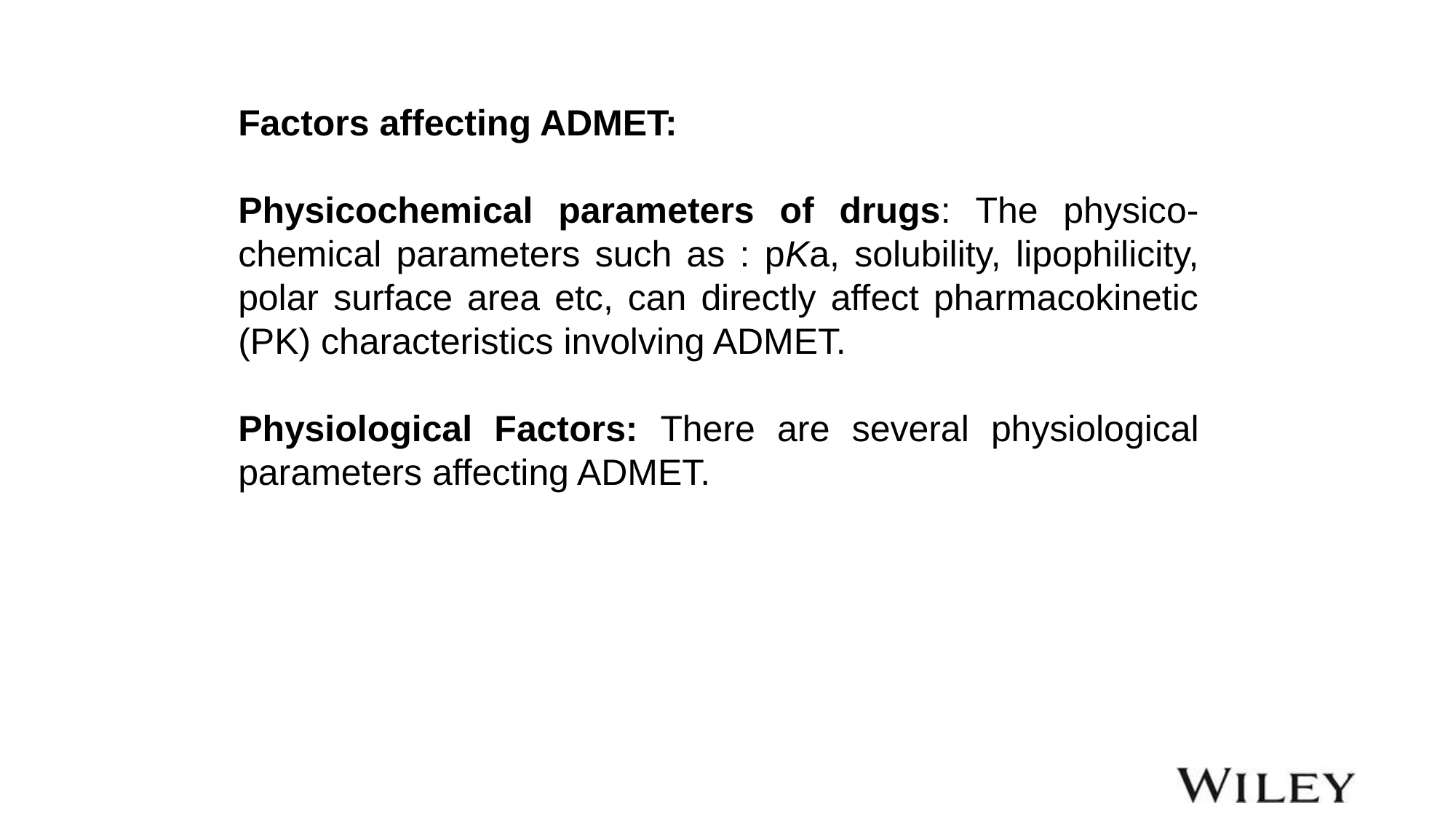

Factors affecting ADMET:

Physicochemical parameters of drugs: The physico-chemical parameters such as : pKa, solubility, lipophilicity, polar surface area etc, can directly affect pharmacokinetic (PK) characteristics involving ADMET.

Physiological Factors: There are several physiological parameters affecting ADMET.